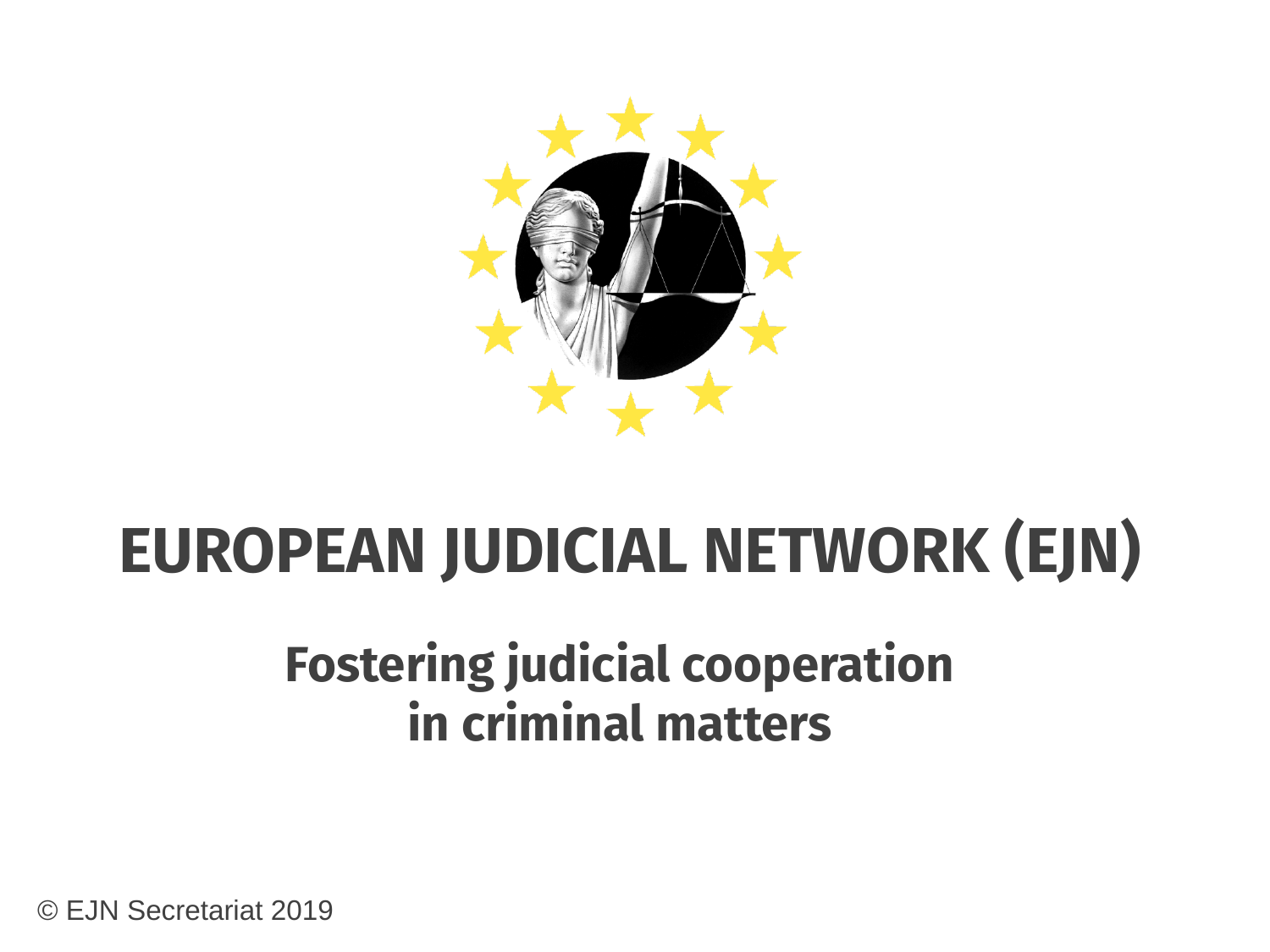

# EUROPEAN JUDICIAL NETWORK (EJN)
Fostering judicial cooperation
in criminal matters
© EJN Secretariat 2019